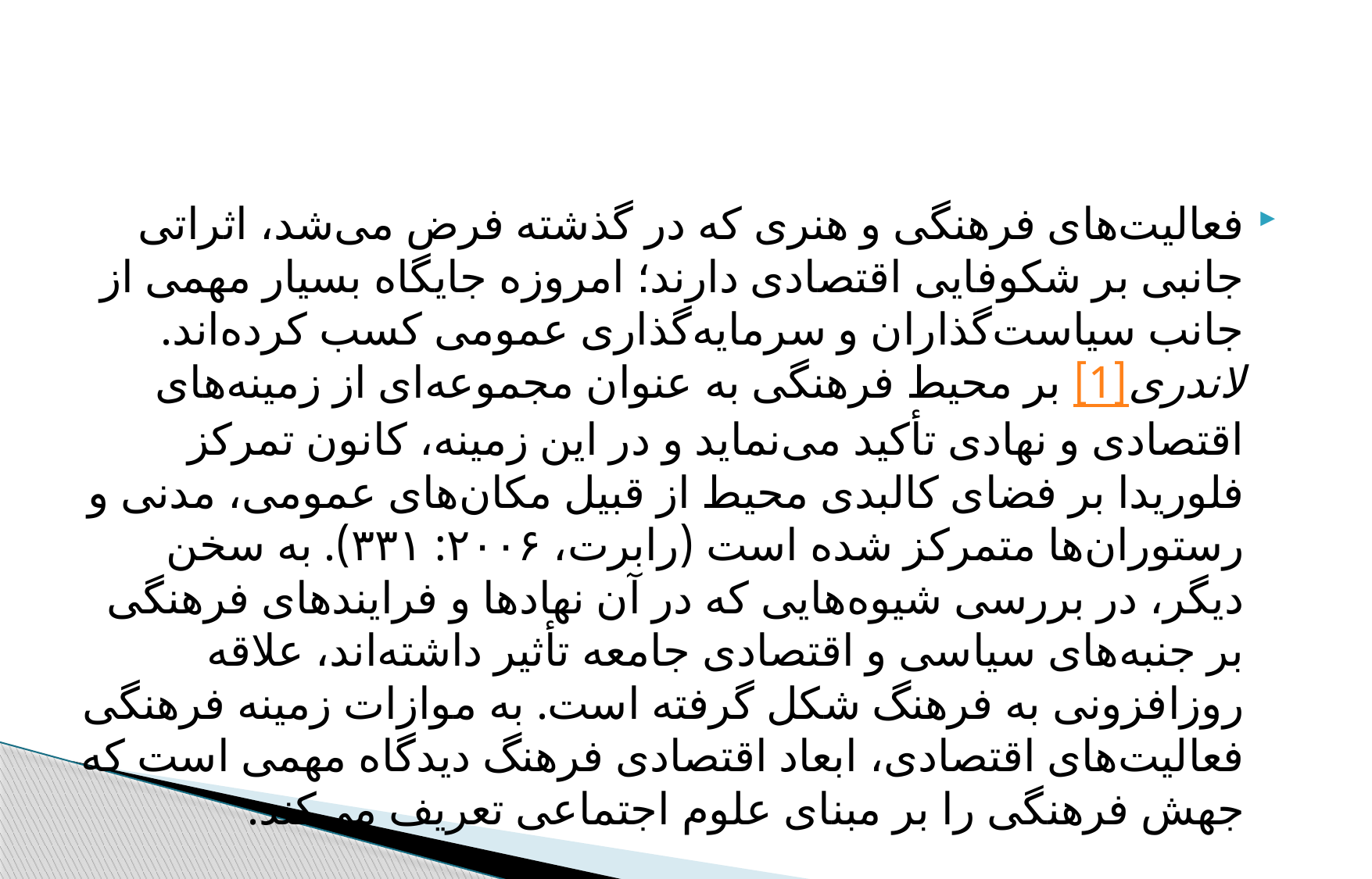

#
فعالیت‌های فرهنگی و هنری که در گذشته فرض می‌شد، اثراتی جانبی بر شکوفایی اقتصادی دارند؛ امروزه جایگاه بسیار مهمی از جانب سیاست‌گذاران و سرمایه‌گذاری عمومی کسب کرده‌اند. لاندری[1] بر محیط فرهنگی به عنوان مجموعه‌ای ‌از زمینه‌های اقتصادی و نهادی تأکید می‌نماید و در این زمینه، کانون تمرکز فلوریدا بر فضای کالبدی محیط از قبیل مکان‌های عمومی، مدنی و رستوران‌ها متمرکز شده است (رابرت، ۲۰۰۶: ۳۳۱). به سخن دیگر، در بررسی شیوه‌هایی که در آن نهادها و فرایند‌های فرهنگی بر جنبه‌های سیاسی و اقتصادی جامعه تأثیر داشته‌اند، علاقه روزافزونی به فرهنگ شکل گرفته است. به موازات زمینه فرهنگی فعالیت‌های اقتصادی، ابعاد اقتصادی فرهنگ دیدگاه مهمی است که جهش فرهنگی را بر مبنای علوم اجتماعی تعریف می‌کند.